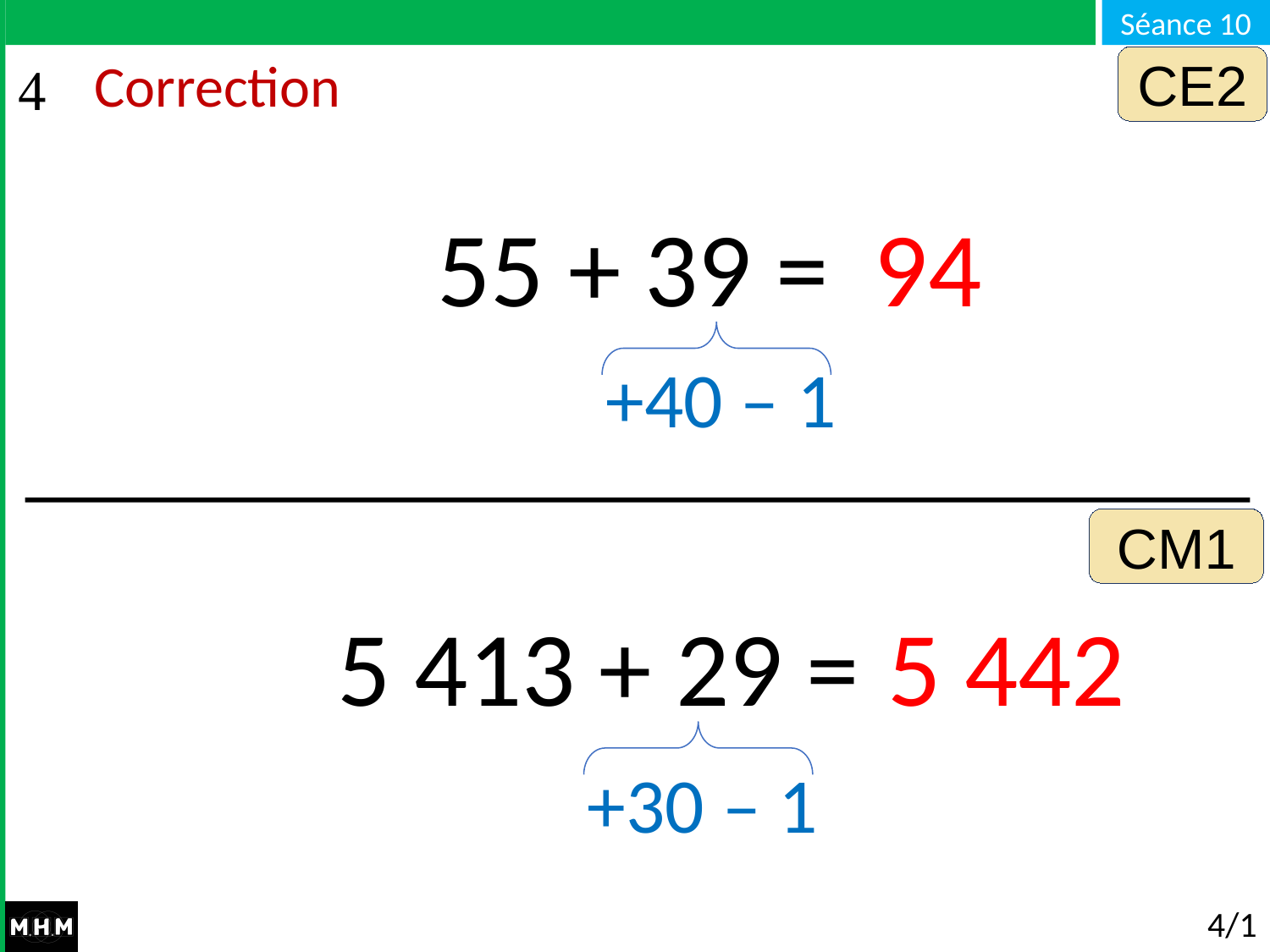

CE2
# Correction
55 + 39 =
94

+40 – 1

CM1
5 413 + 29 =
5 442

+30 – 1
4/10